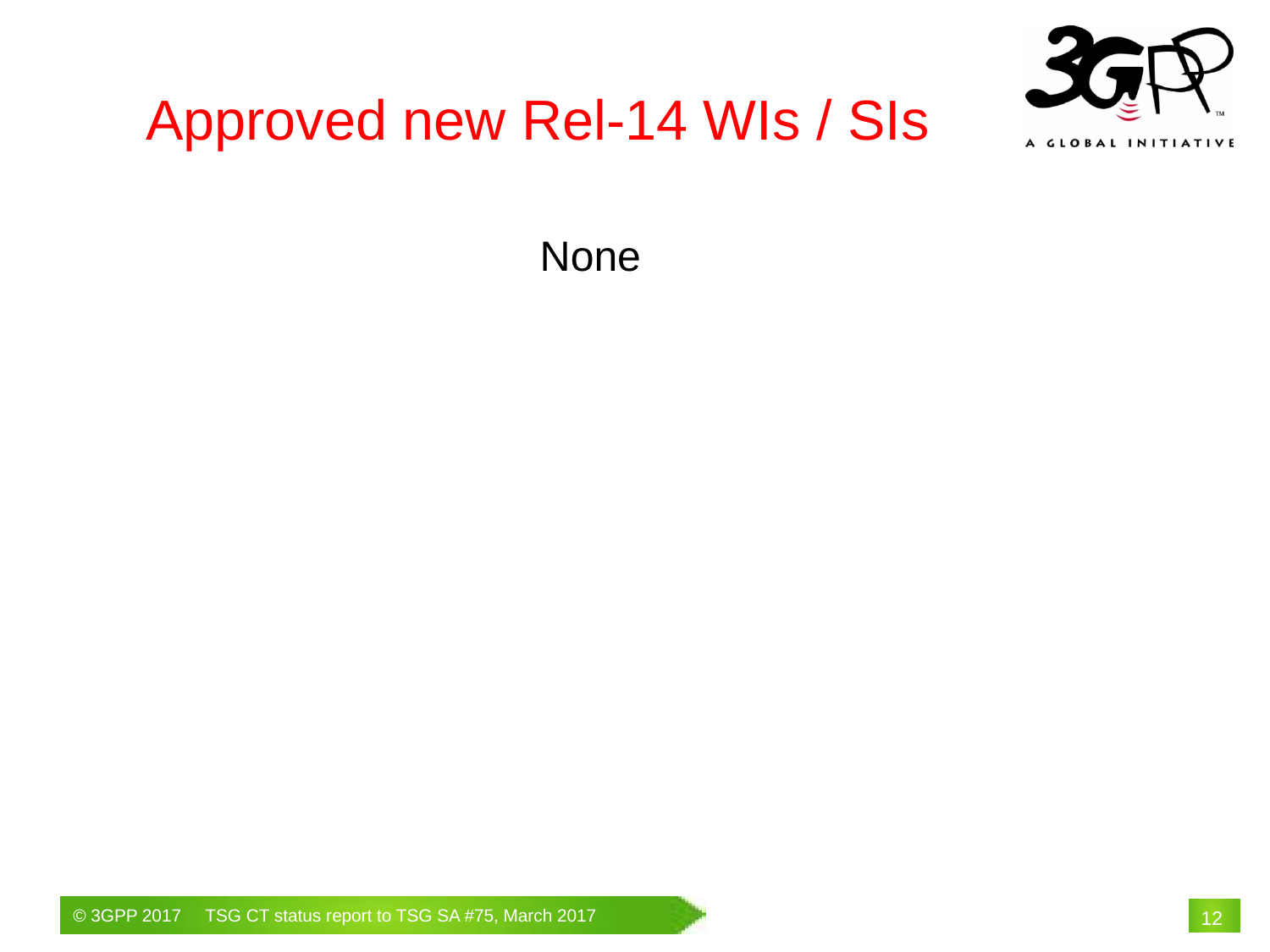

Approved new Rel-14 WIs / SIs

None

# 12